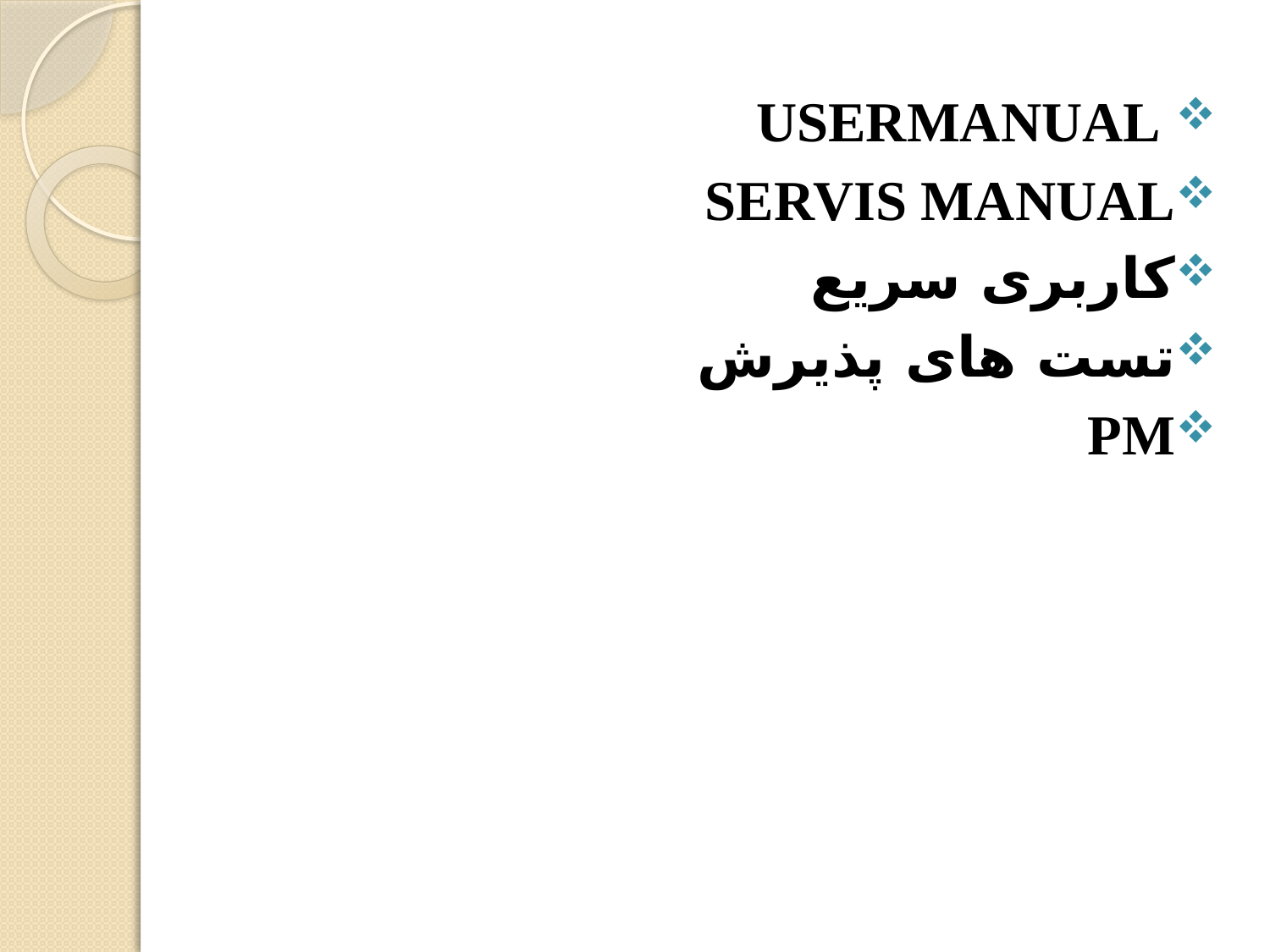

USERMANUAL
SERVIS MANUAL
کاربری سریع
تست های پذیرش
PM